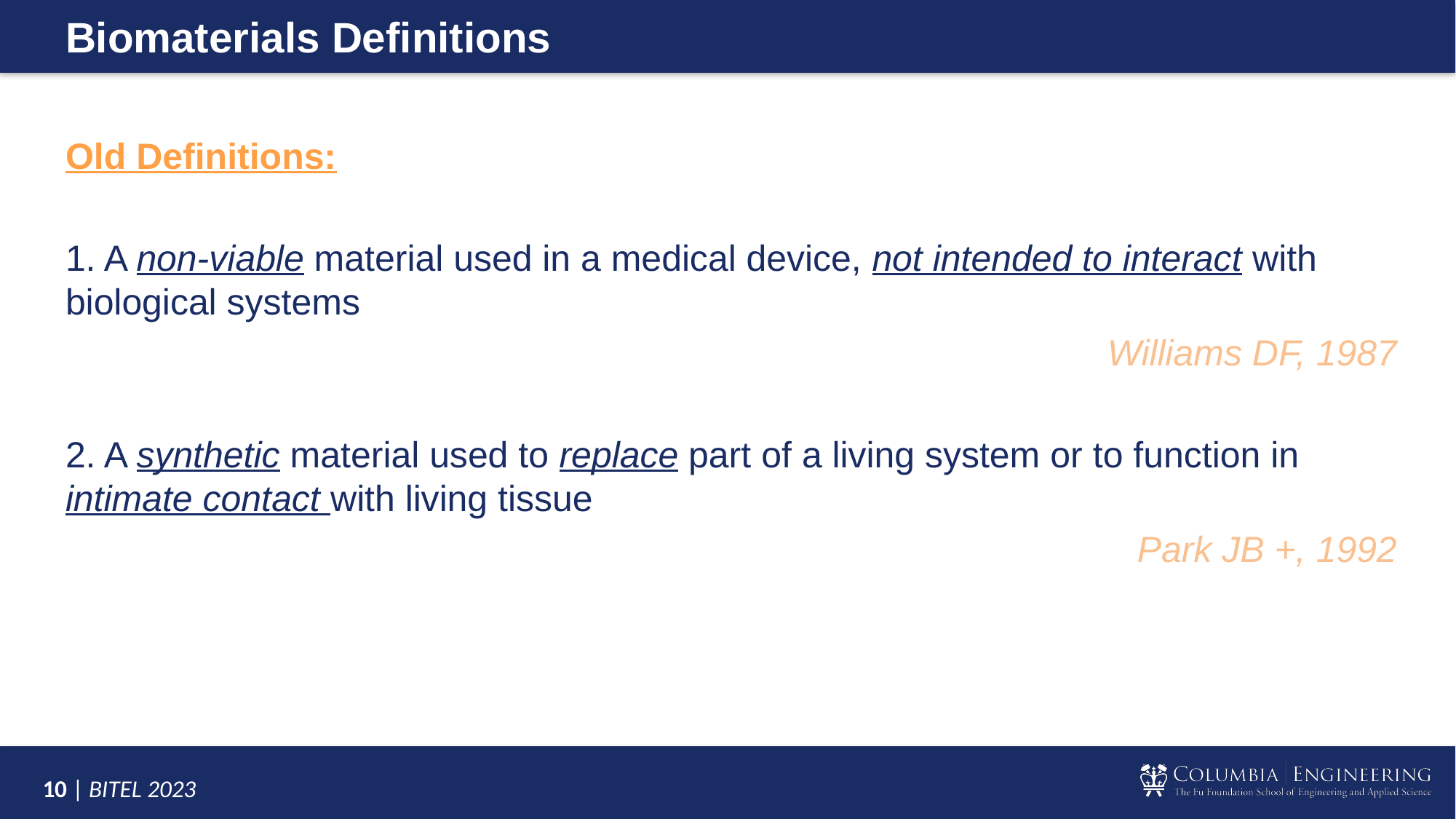

# Biomaterials Definitions
Old Definitions:

1. A non-viable material used in a medical device, not intended to interact with biological systems
Williams DF, 1987

2. A synthetic material used to replace part of a living system or to function in intimate contact with living tissue
Park JB +, 1992